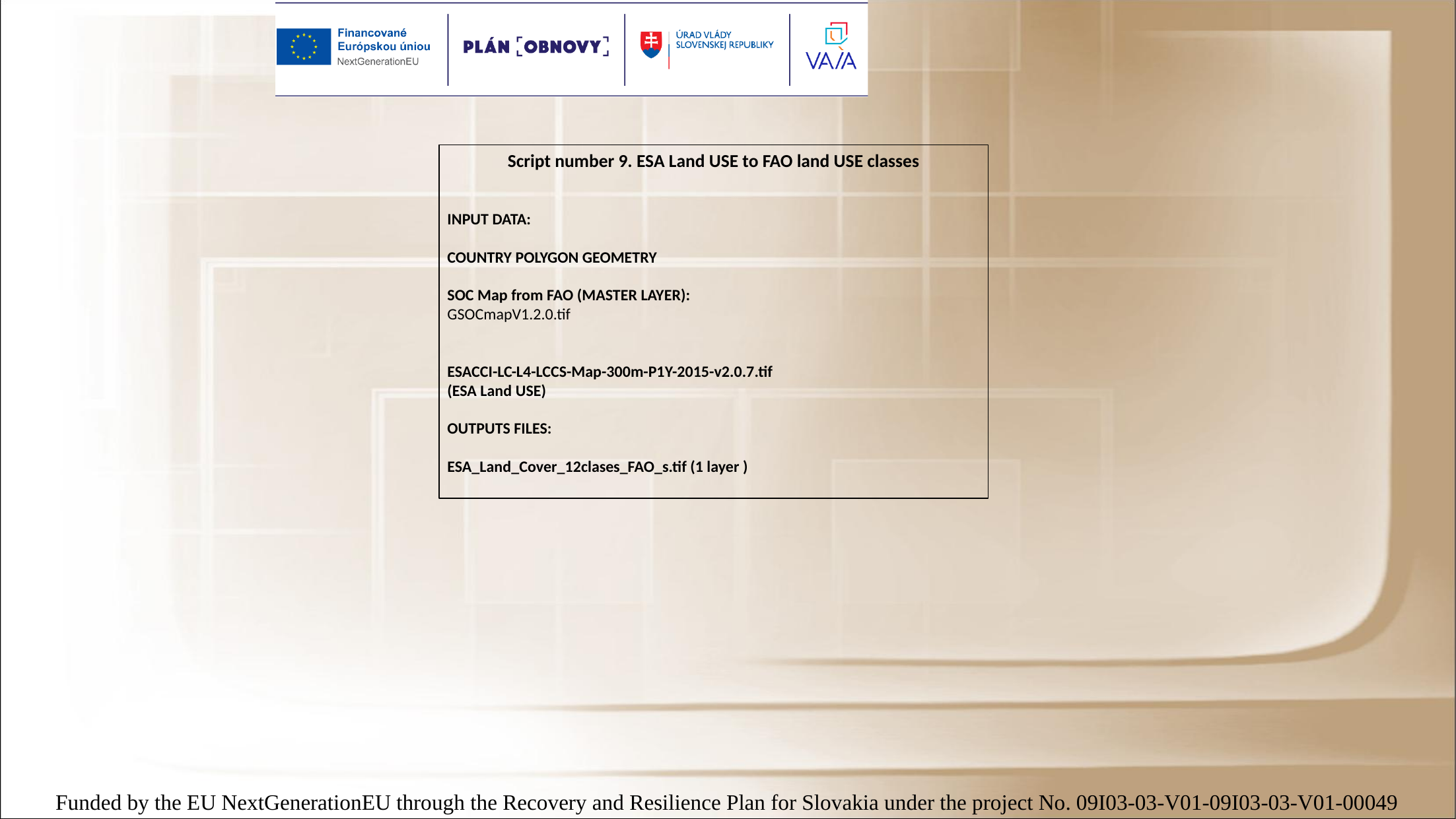

Script number 9. ESA Land USE to FAO land USE classes

INPUT DATA:

COUNTRY POLYGON GEOMETRY

SOC Map from FAO (MASTER LAYER):
GSOCmapV1.2.0.tif

ESACCI-LC-L4-LCCS-Map-300m-P1Y-2015-v2.0.7.tif
(ESA Land USE)

OUTPUTS FILES:

ESA_Land_Cover_12clases_FAO_s.tif (1 layer )